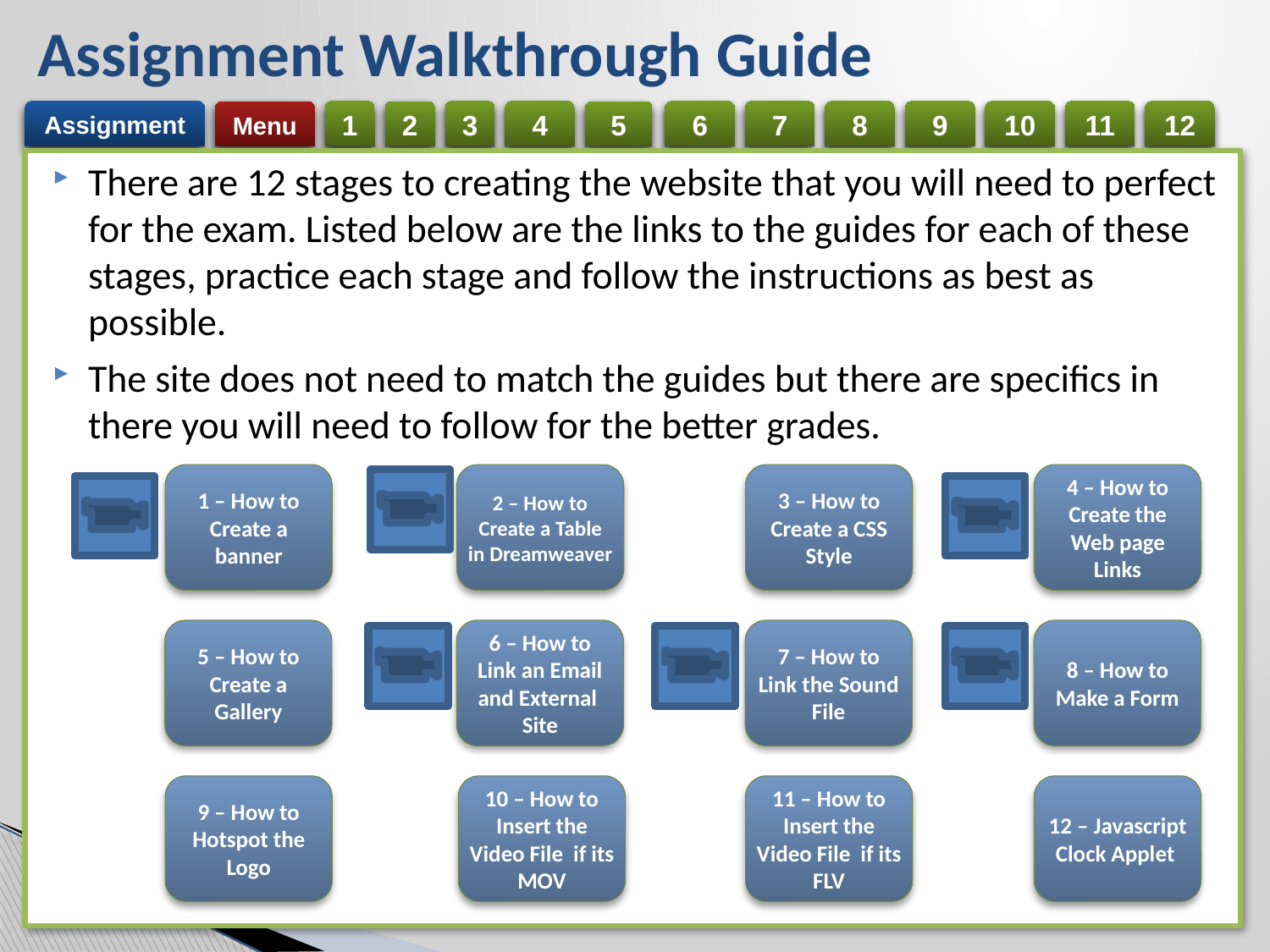

# Assignment Walkthrough Guide
There are 12 stages to creating the website that you will need to perfect for the exam. Listed below are the links to the guides for each of these stages, practice each stage and follow the instructions as best as possible.
The site does not need to match the guides but there are specifics in there you will need to follow for the better grades.
4 – How to Create the Web page Links
3 – How to Create a CSS Style
1 – How to Create a banner
2 – How to Create a Table in Dreamweaver

8 – How to Make a Form
7 – How to Link the Sound File
5 – How to Create a Gallery
6 – How to Link an Email and External  Site

12 – Javascript Clock Applet
11 – How to Insert the Video File  if its FLV
9 – How to Hotspot the Logo
10 – How to Insert the Video File  if its MOV